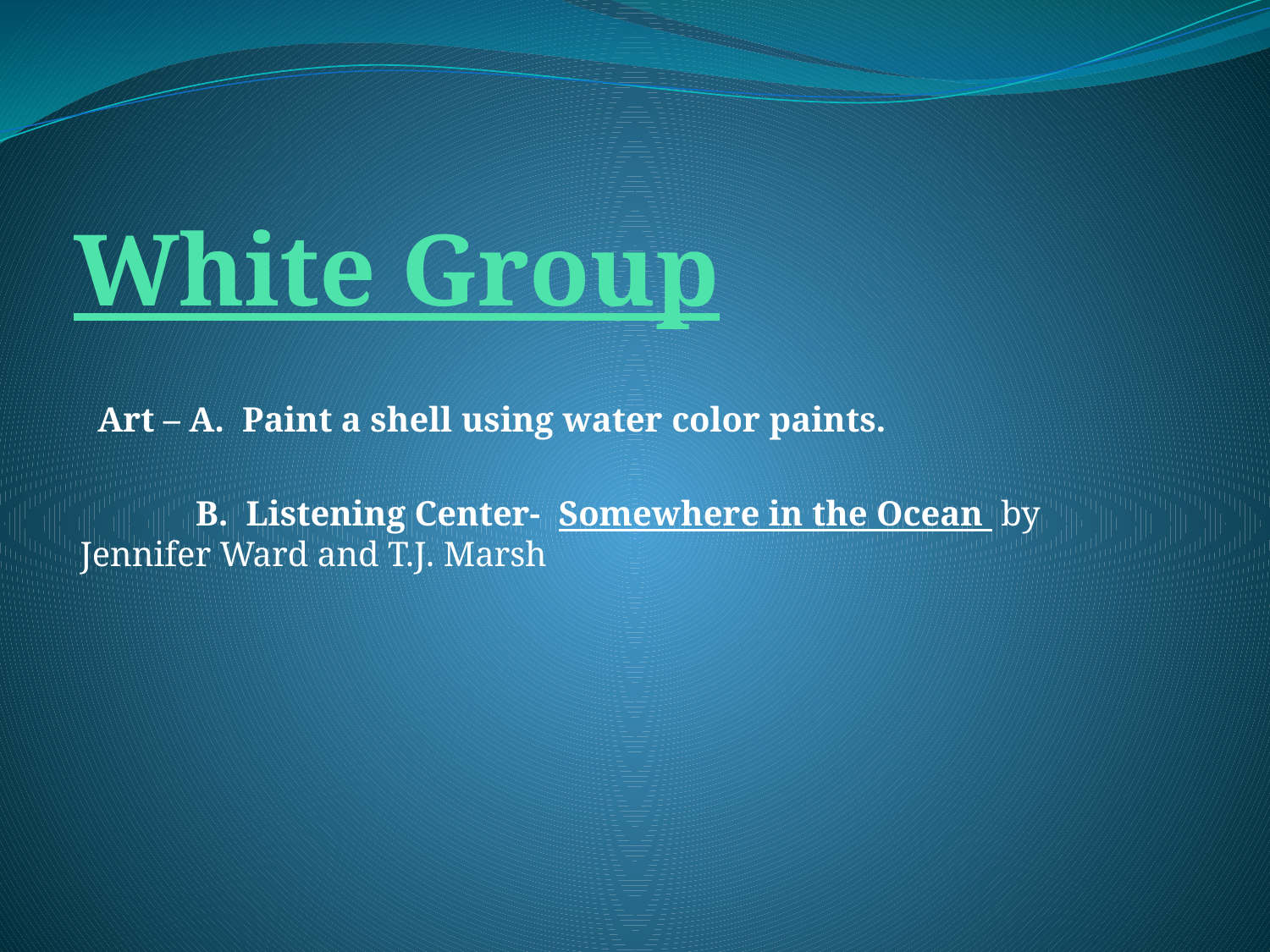

# White Group

  Art – A.  Paint a shell using water color paints.

             B.  Listening Center-  Somewhere in the Ocean  by Jennifer Ward and T.J. Marsh